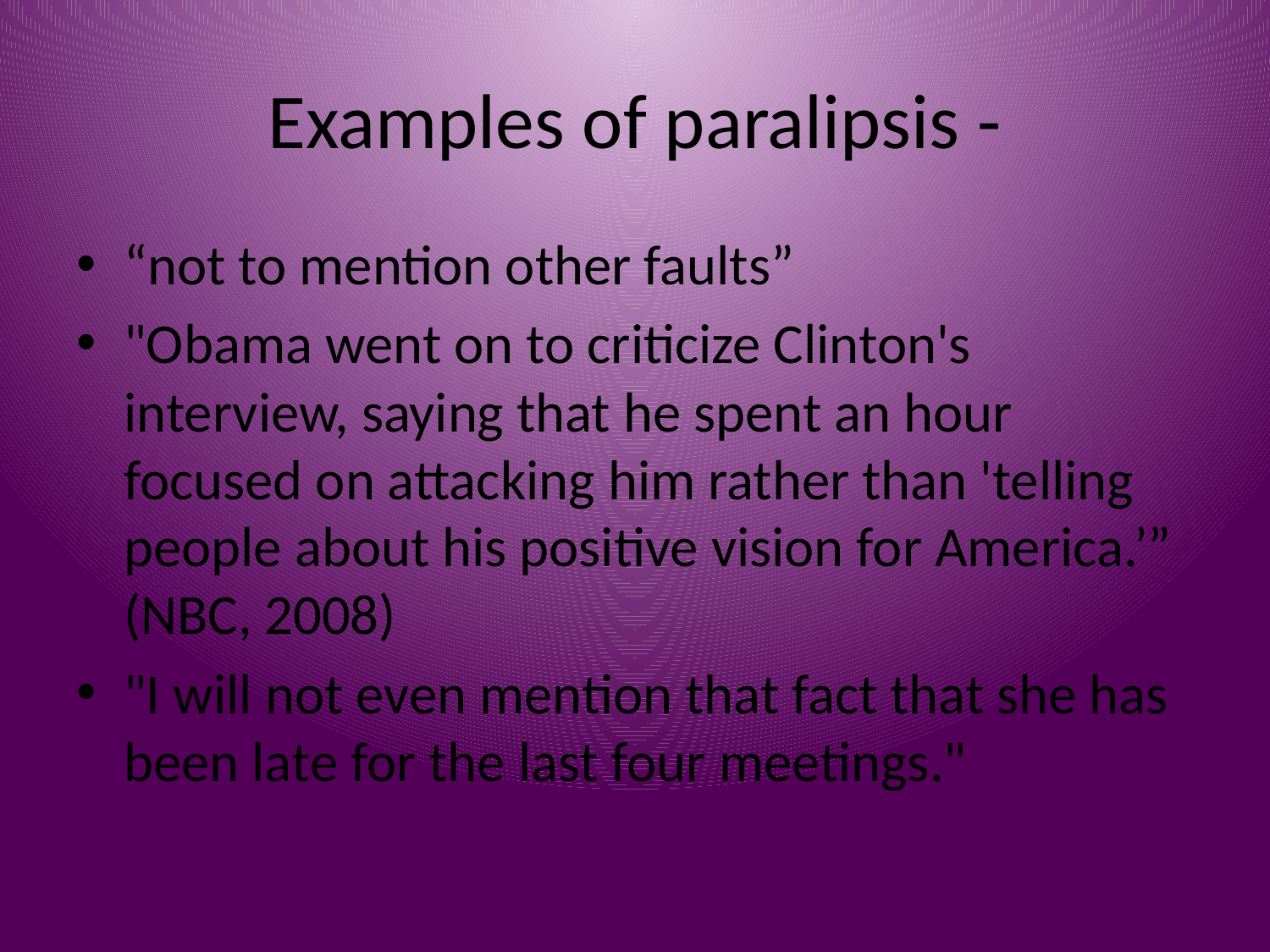

# Examples of paralipsis -
“not to mention other faults”
"Obama went on to criticize Clinton's interview, saying that he spent an hour focused on attacking him rather than 'telling people about his positive vision for America.’” (NBC, 2008)
"I will not even mention that fact that she has been late for the last four meetings."